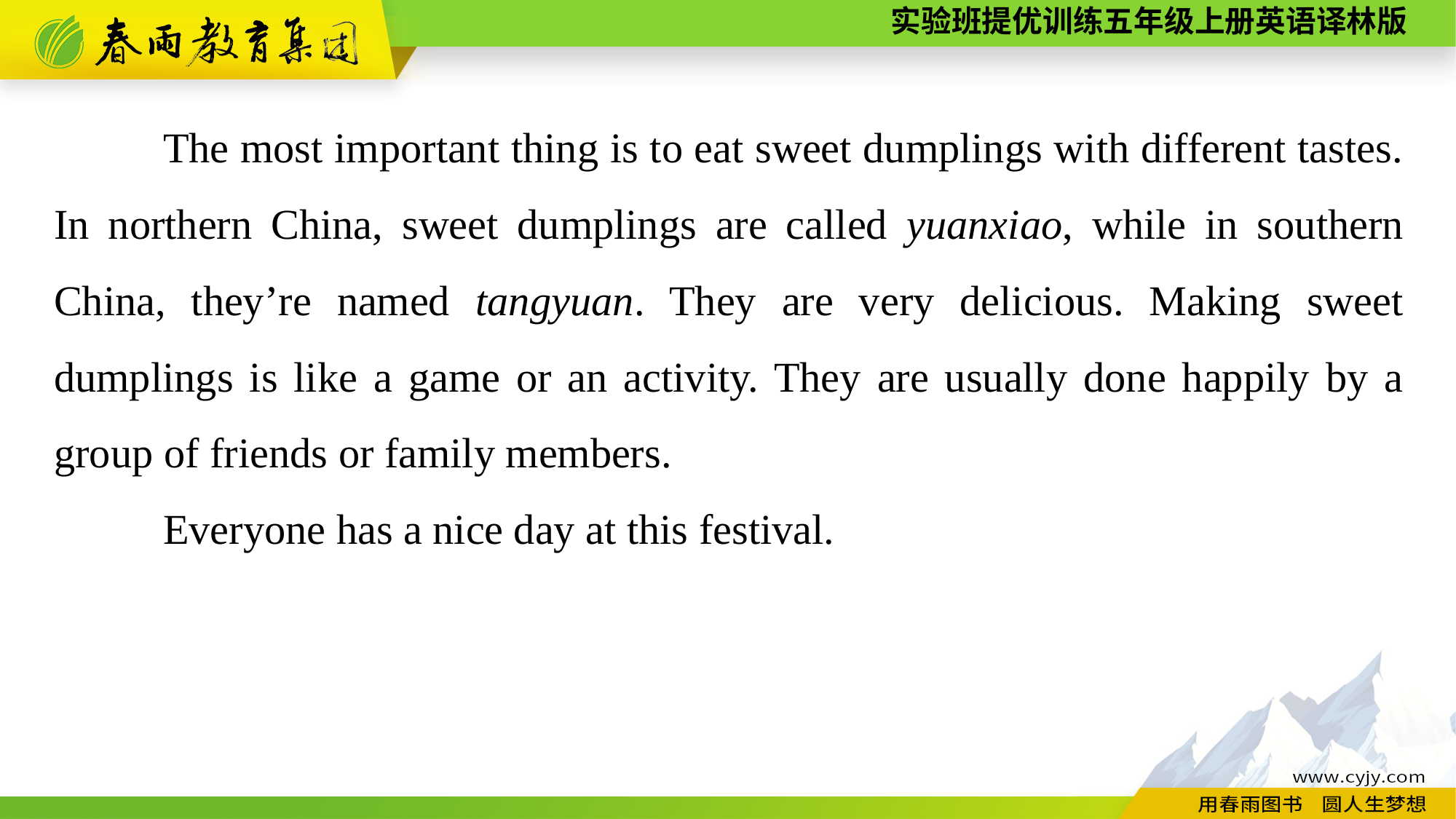

The most important thing is to eat sweet dumplings with different tastes. In northern China, sweet dumplings are called yuanxiao, while in southern China, they’re named tangyuan. They are very delicious. Making sweet dumplings is like a game or an activity. They are usually done happily by a group of friends or family members.
	Everyone has a nice day at this festival.